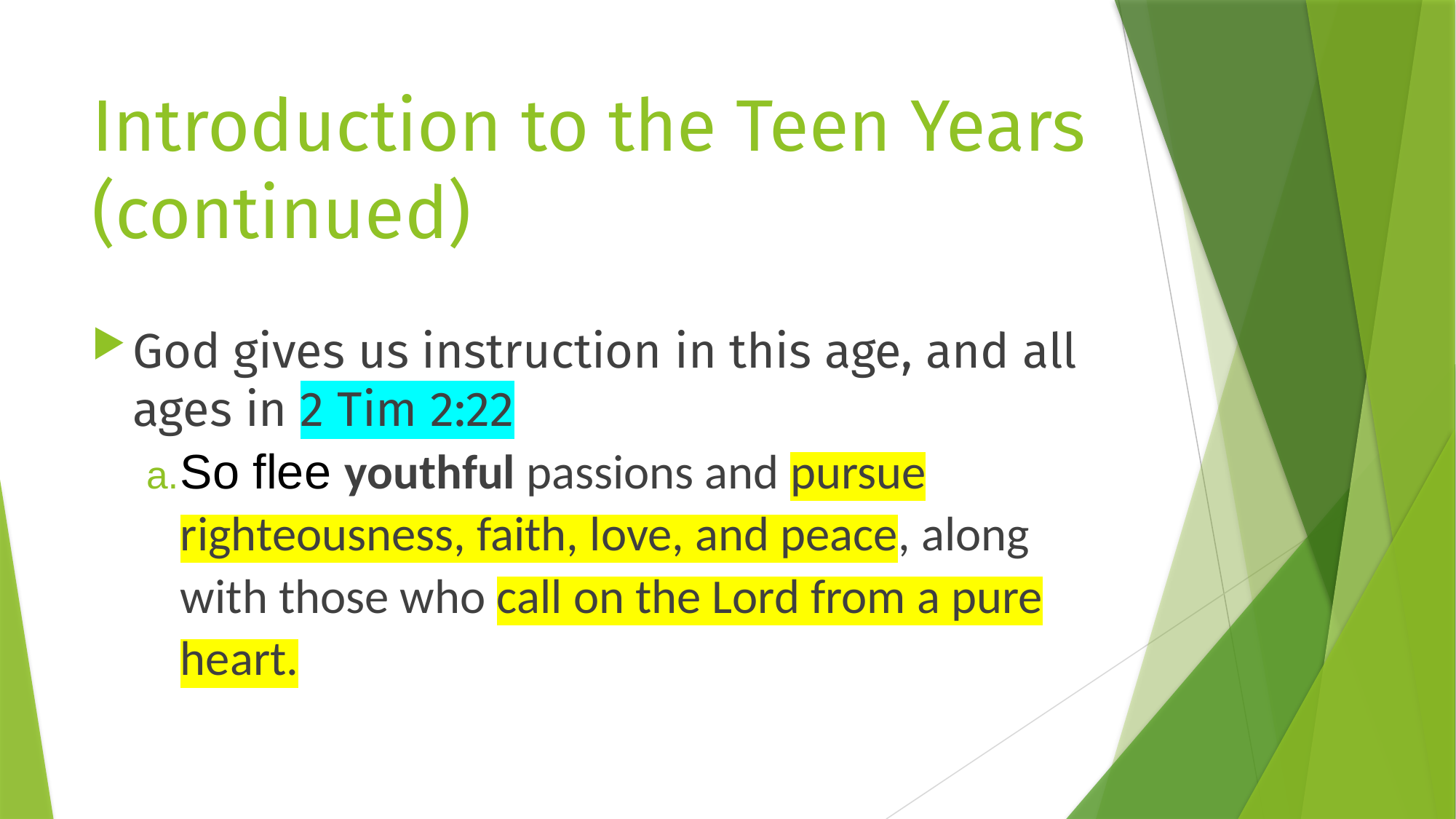

# Introduction to the Teen Years (continued)
God gives us instruction in this age, and all ages in 2 Tim 2:22
So flee youthful passions and pursue righteousness, faith, love, and peace, along with those who call on the Lord from a pure heart.